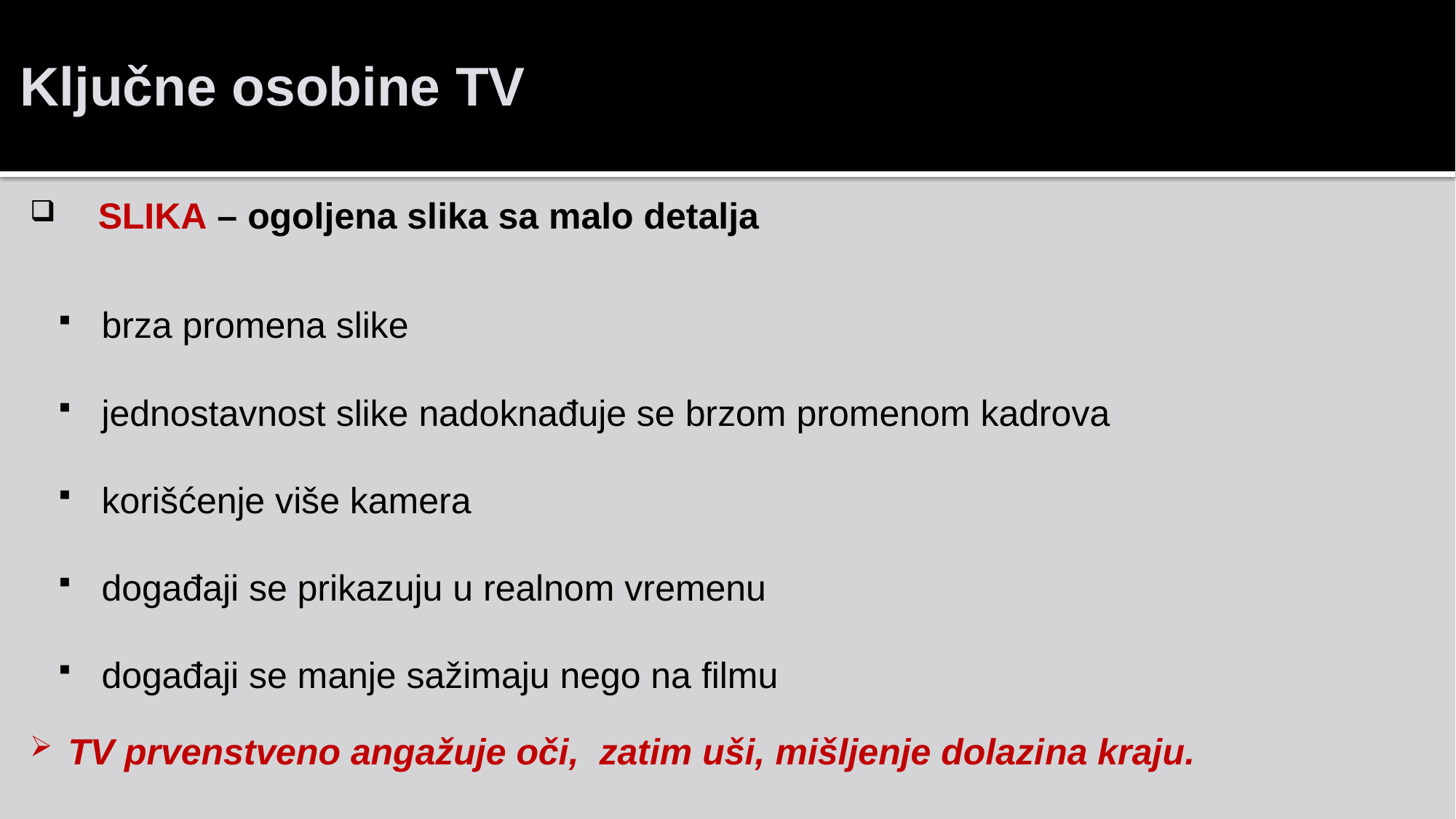

# Ključne osobine TV
SLIKA – ogoljena slika sa malo detalja

brza promena slike
jednostavnost slike nadoknađuje se brzom promenom kadrova
korišćenje više kamera
događaji se prikazuju u realnom vremenu
događaji se manje sažimaju nego na filmu

TV prvenstveno angažuje oči,  zatim uši, mišljenje dolazina kraju.